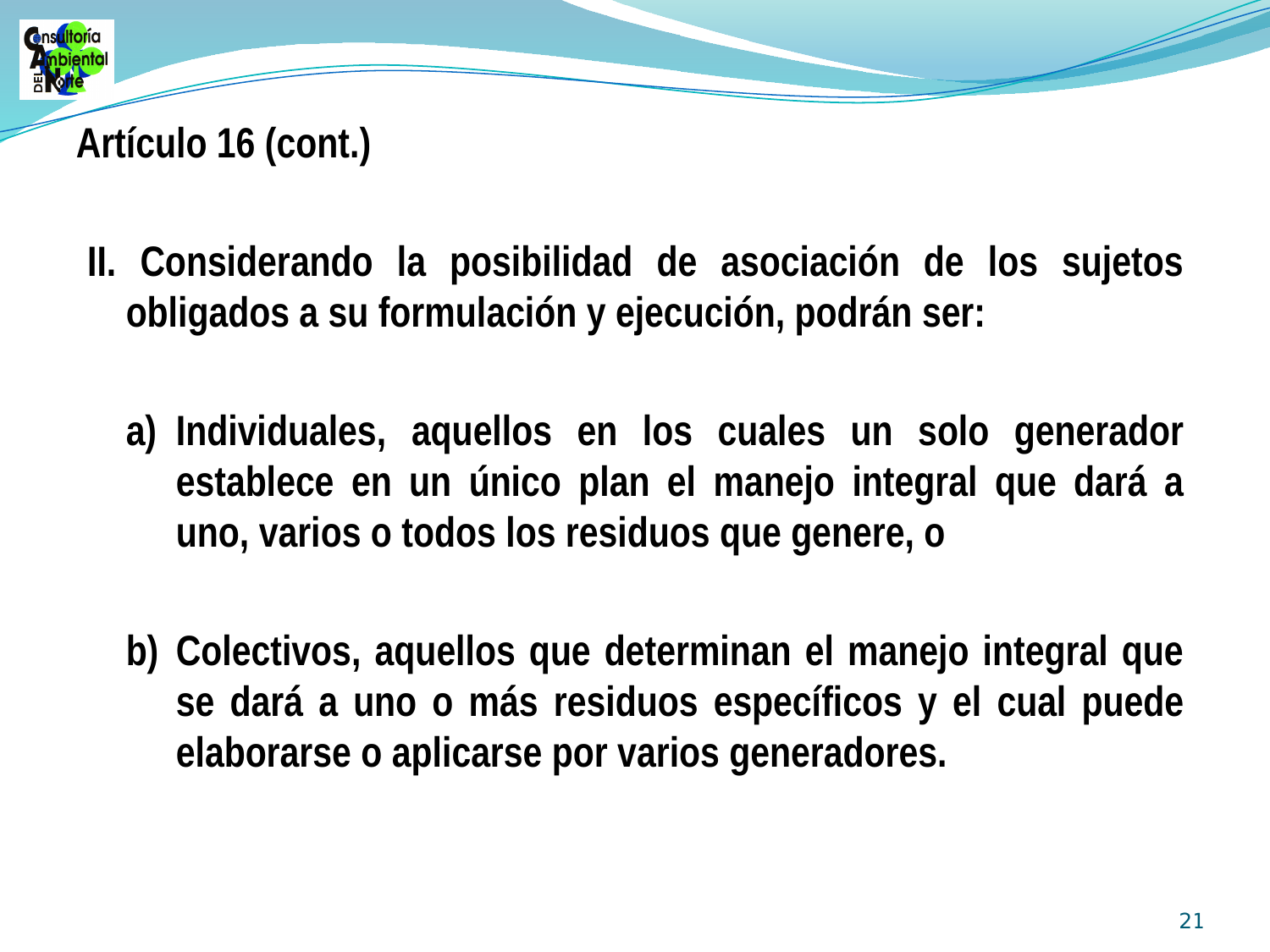

Artículo 16 (cont.)

II. Considerando la posibilidad de asociación de los sujetos obligados a su formulación y ejecución, podrán ser:

a)	Individuales, aquellos en los cuales un solo generador establece en un único plan el manejo integral que dará a uno, varios o todos los residuos que genere, o

b)	Colectivos, aquellos que determinan el manejo integral que se dará a uno o más residuos específicos y el cual puede elaborarse o aplicarse por varios generadores.
21